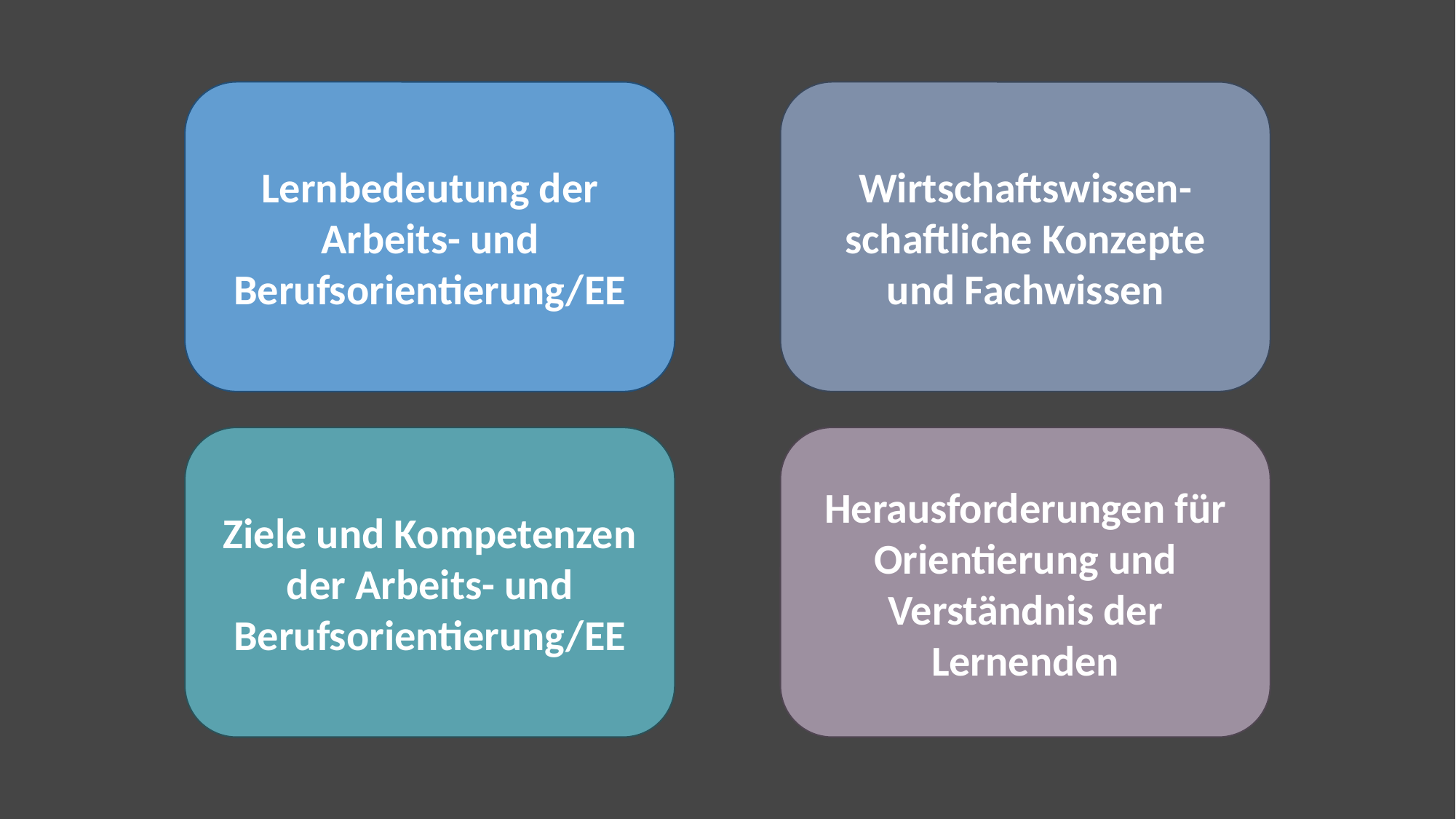

Wirtschaftswissen-schaftliche Konzepte und Fachwissen
Lernbedeutung der Arbeits- und Berufsorientierung/EE
Ziele und Kompetenzen der Arbeits- und Berufsorientierung/EE
Herausforderungen für Orientierung und Verständnis der Lernenden